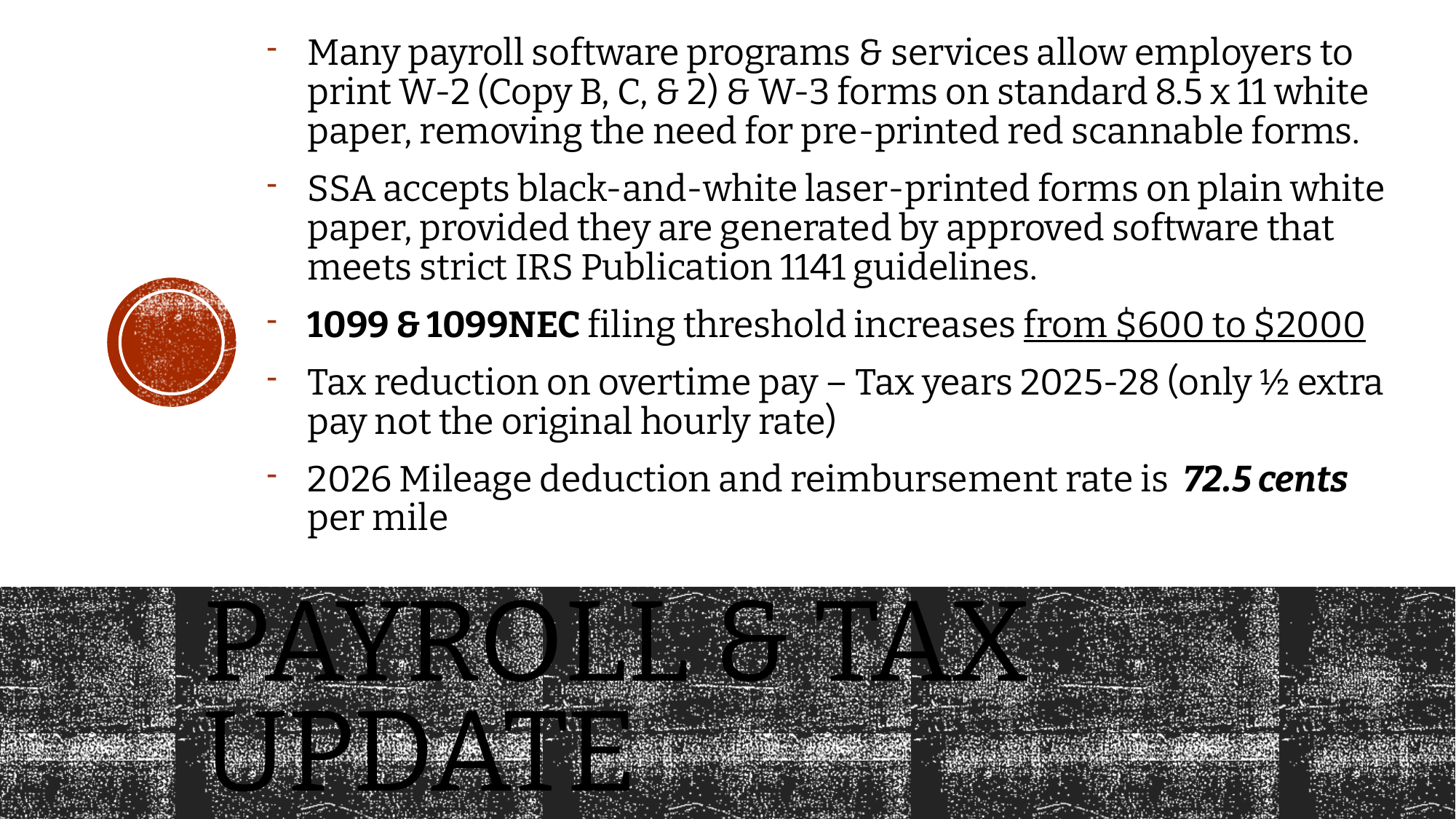

Many payroll software programs & services allow employers to print W-2 (Copy B, C, & 2) & W-3 forms on standard 8.5 x 11 white paper, removing the need for pre-printed red scannable forms.
SSA accepts black-and-white laser-printed forms on plain white paper, provided they are generated by approved software that meets strict IRS Publication 1141 guidelines.
1099 & 1099NEC filing threshold increases from $600 to $2000
Tax reduction on overtime pay – Tax years 2025-28 (only ½ extra pay not the original hourly rate)
2026 Mileage deduction and reimbursement rate is  72.5 cents per mile

# Payroll & Tax Update